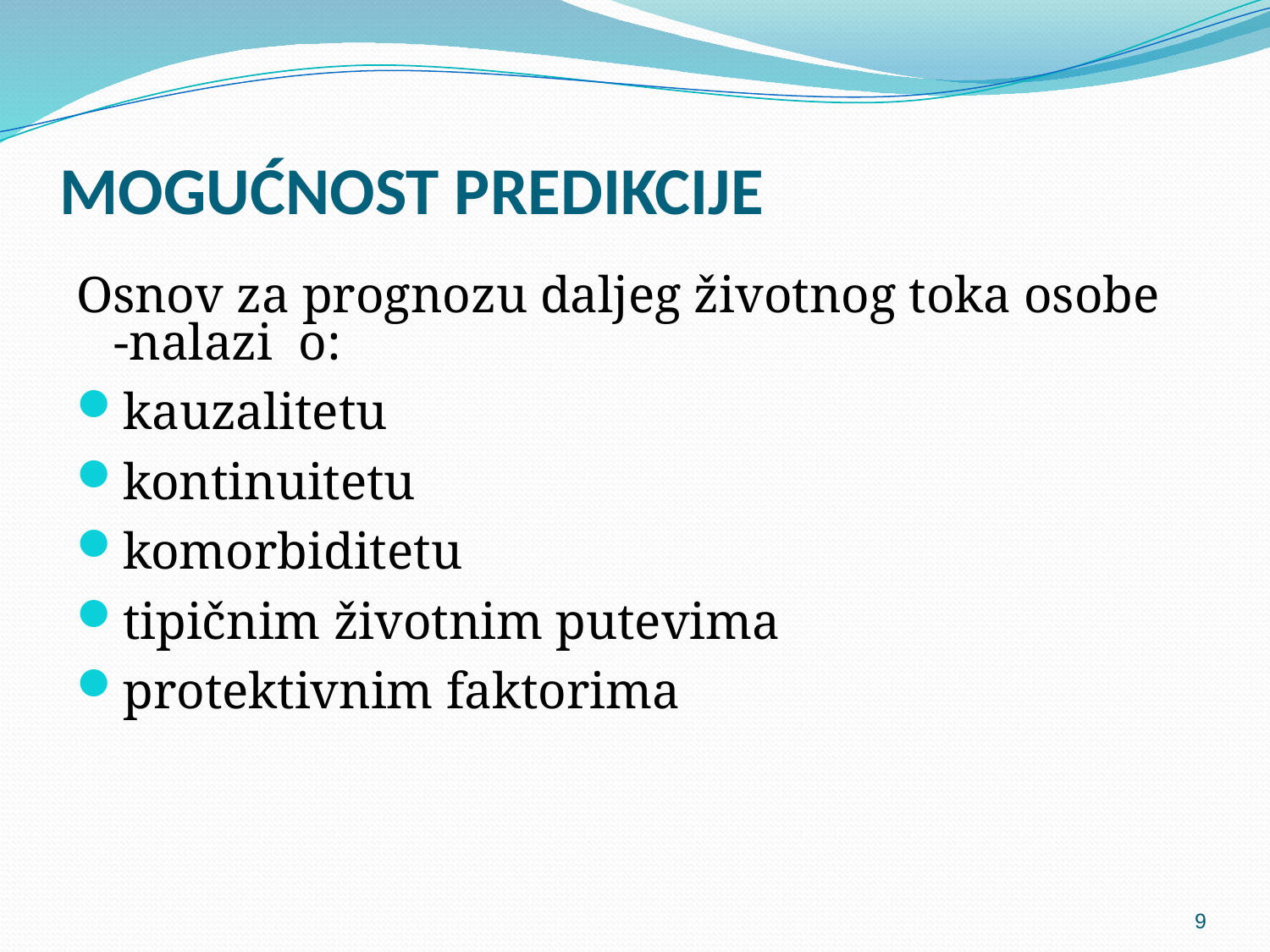

# MOGUĆNOST PREDIKCIJE
Osnov za prognozu daljeg životnog toka osobe  -nalazi  o:
kauzalitetu
kontinuitetu
komorbiditetu
tipičnim životnim putevima
protektivnim faktorima

9